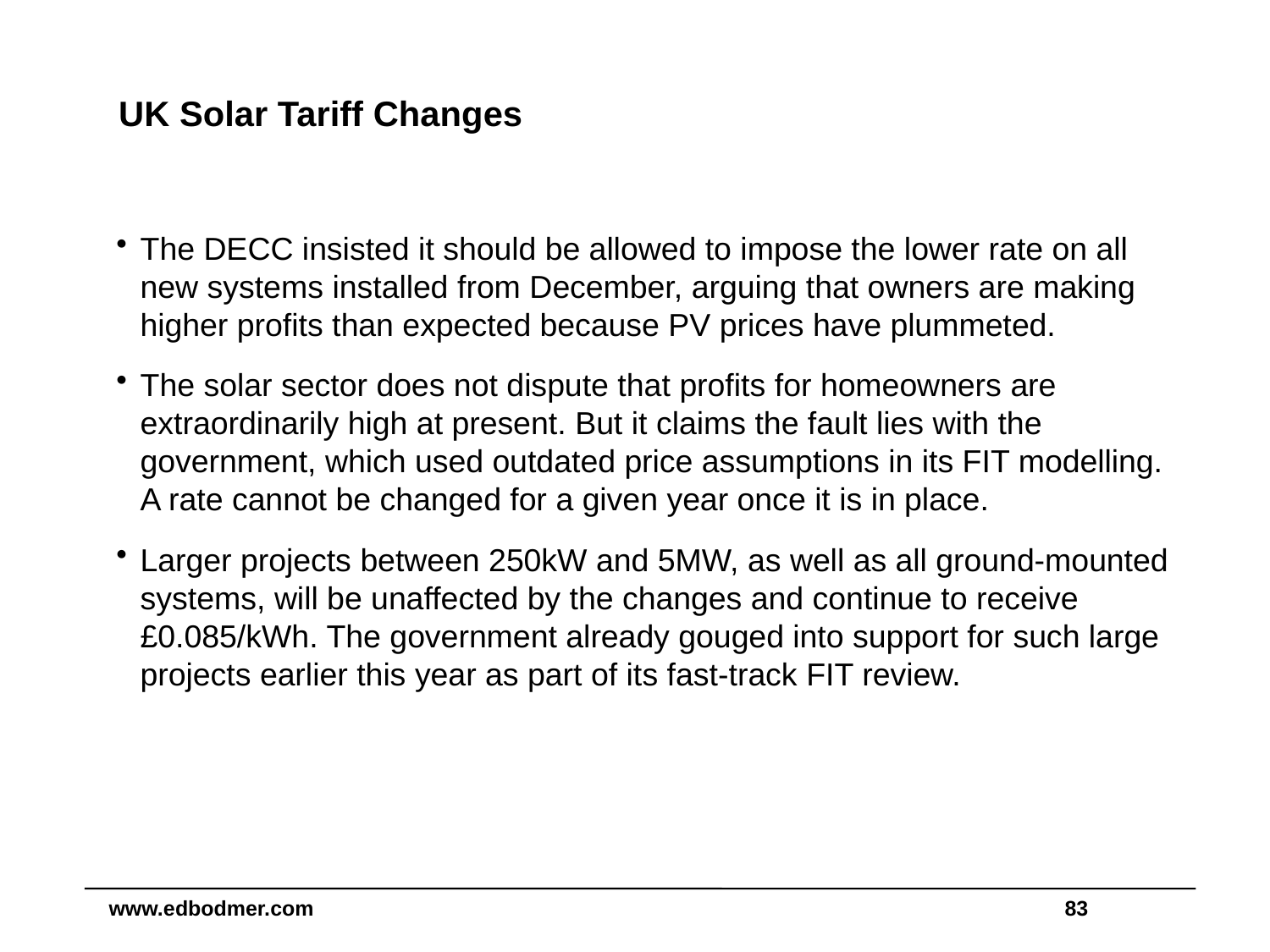

# UK Solar Tariff Changes
The DECC insisted it should be allowed to impose the lower rate on all new systems installed from December, arguing that owners are making higher profits than expected because PV prices have plummeted.
The solar sector does not dispute that profits for homeowners are extraordinarily high at present. But it claims the fault lies with the government, which used outdated price assumptions in its FIT modelling.  A rate cannot be changed for a given year once it is in place.
Larger projects between 250kW and 5MW, as well as all ground-mounted systems, will be unaffected by the changes and continue to receive £0.085/kWh. The government already gouged into support for such large projects earlier this year as part of its fast-track FIT review.